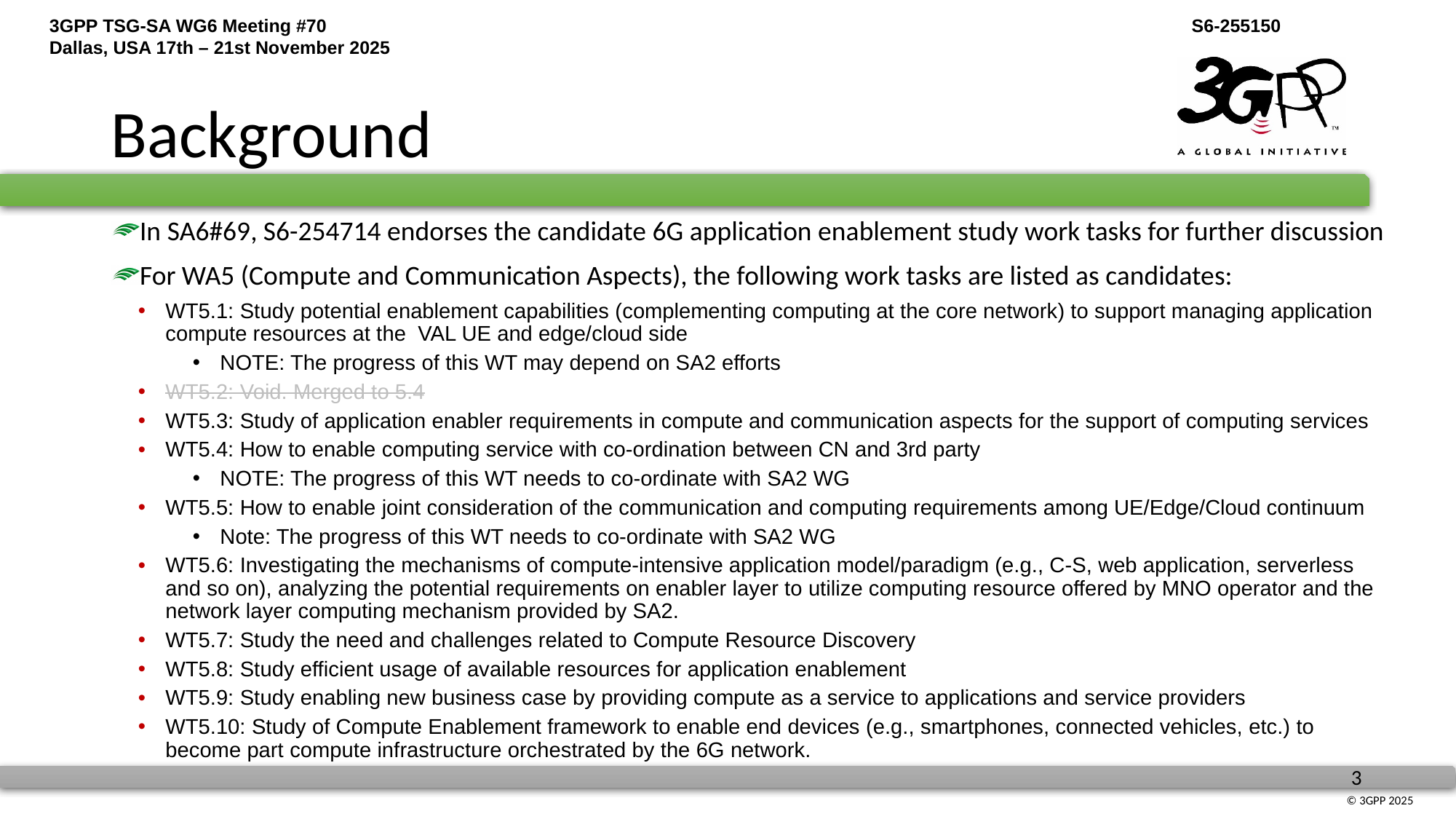

# Background
In SA6#69, S6-254714 endorses the candidate 6G application enablement study work tasks for further discussion
For WA5 (Compute and Communication Aspects), the following work tasks are listed as candidates:
WT5.1: Study potential enablement capabilities (complementing computing at the core network) to support managing application compute resources at the  VAL UE and edge/cloud side
NOTE: The progress of this WT may depend on SA2 efforts
WT5.2: Void. Merged to 5.4
WT5.3: Study of application enabler requirements in compute and communication aspects for the support of computing services
WT5.4: How to enable computing service with co-ordination between CN and 3rd party
NOTE: The progress of this WT needs to co-ordinate with SA2 WG
WT5.5: How to enable joint consideration of the communication and computing requirements among UE/Edge/Cloud continuum
Note: The progress of this WT needs to co-ordinate with SA2 WG
WT5.6: Investigating the mechanisms of compute-intensive application model/paradigm (e.g., C-S, web application, serverless and so on), analyzing the potential requirements on enabler layer to utilize computing resource offered by MNO operator and the network layer computing mechanism provided by SA2.
WT5.7: Study the need and challenges related to Compute Resource Discovery
WT5.8: Study efficient usage of available resources for application enablement
WT5.9: Study enabling new business case by providing compute as a service to applications and service providers
WT5.10: Study of Compute Enablement framework to enable end devices (e.g., smartphones, connected vehicles, etc.) to become part compute infrastructure orchestrated by the 6G network.